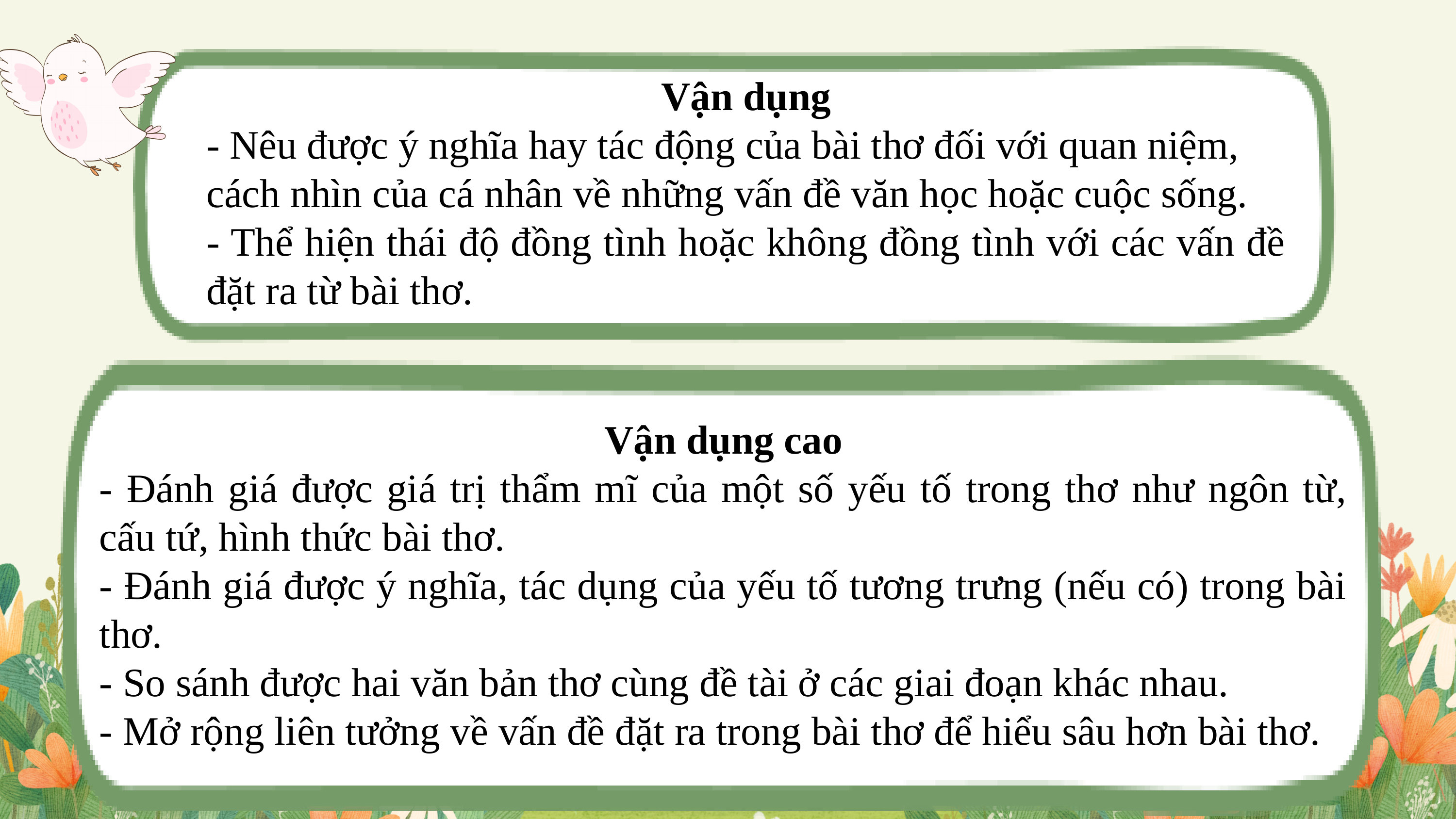

Vận dụng
- Nêu được ý nghĩa hay tác động của bài thơ đối với quan niệm, cách nhìn của cá nhân về những vấn đề văn học hoặc cuộc sống.
- Thể hiện thái độ đồng tình hoặc không đồng tình với các vấn đề đặt ra từ bài thơ.

Vận dụng cao
- Đánh giá được giá trị thẩm mĩ của một số yếu tố trong thơ như ngôn từ, cấu tứ, hình thức bài thơ.
- Đánh giá được ý nghĩa, tác dụng của yếu tố tương trưng (nếu có) trong bài thơ.
- So sánh được hai văn bản thơ cùng đề tài ở các giai đoạn khác nhau.
- Mở rộng liên tưởng về vấn đề đặt ra trong bài thơ để hiểu sâu hơn bài thơ.